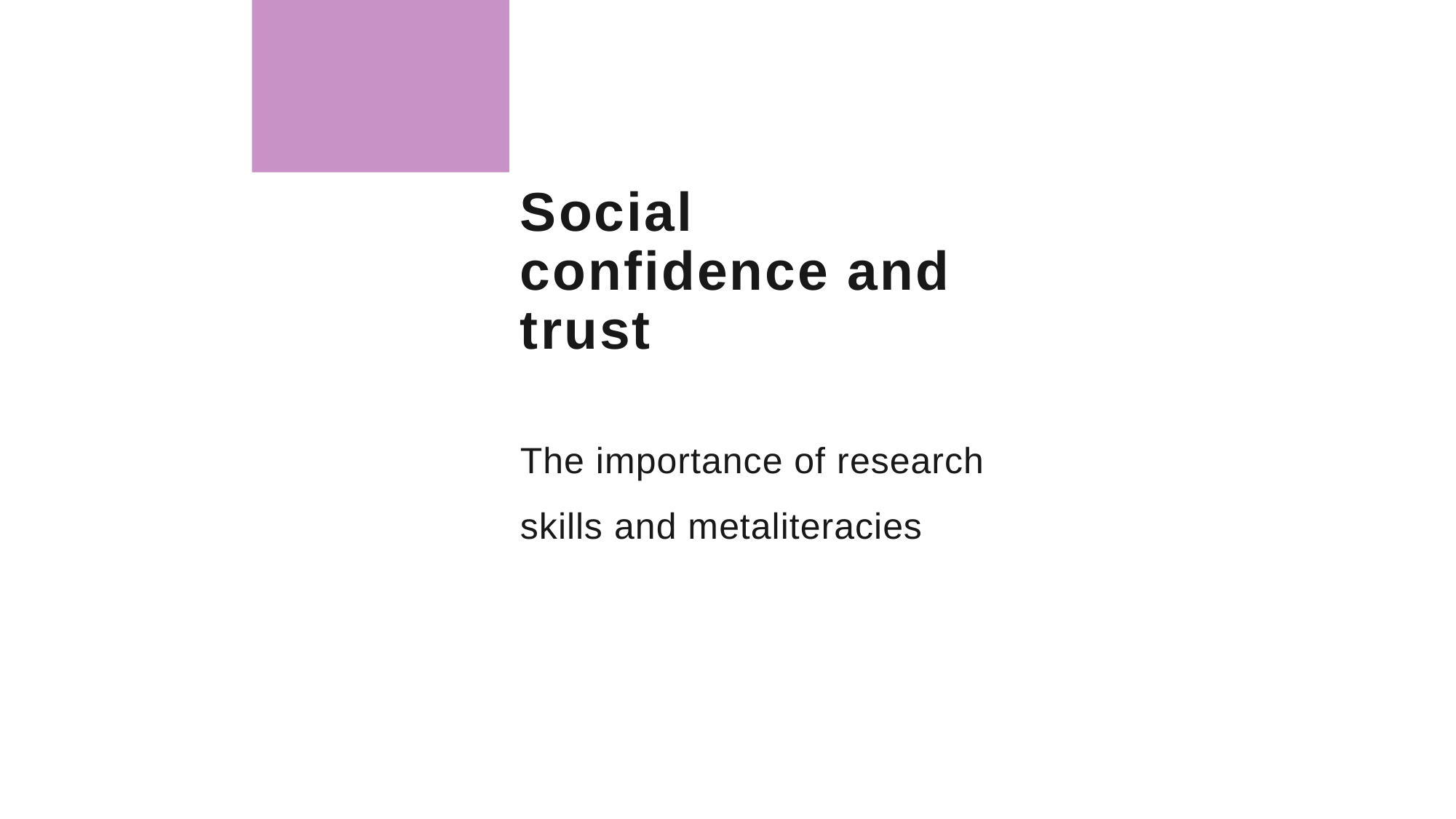

# Social confidence and trust
The importance of research skills and metaliteracies